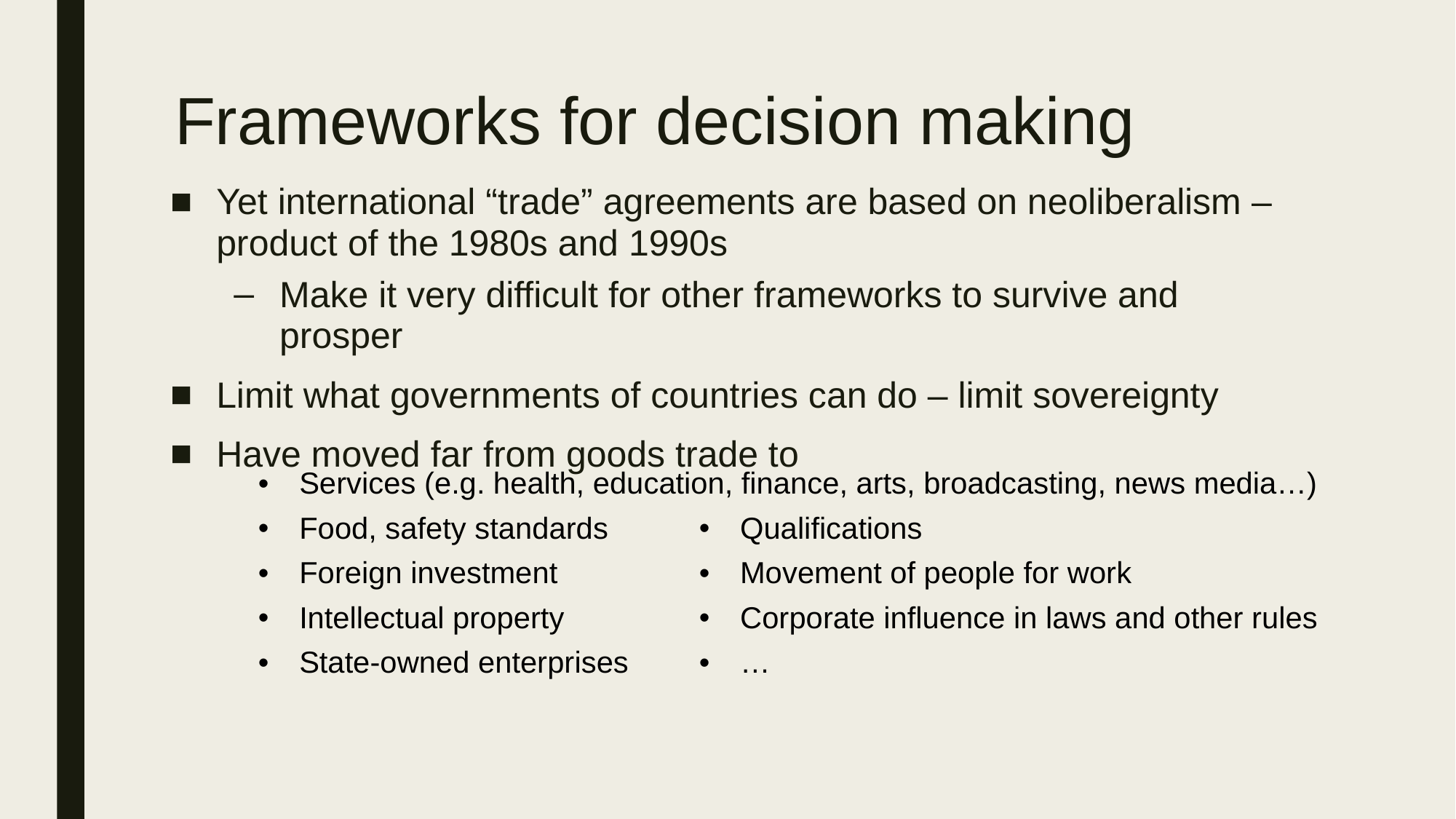

# Frameworks for decision making
Yet international “trade” agreements are based on neoliberalism – product of the 1980s and 1990s
Make it very difficult for other frameworks to survive and prosper
Limit what governments of countries can do – limit sovereignty
Have moved far from goods trade to

| Services (e.g. health, education, finance, arts, broadcasting, news media…) |  |
| --- | --- |
| Food, safety standards | Qualifications |
| Foreign investment | Movement of people for work |
| Intellectual property | Corporate influence in laws and other rules |
| State-owned enterprises | … |